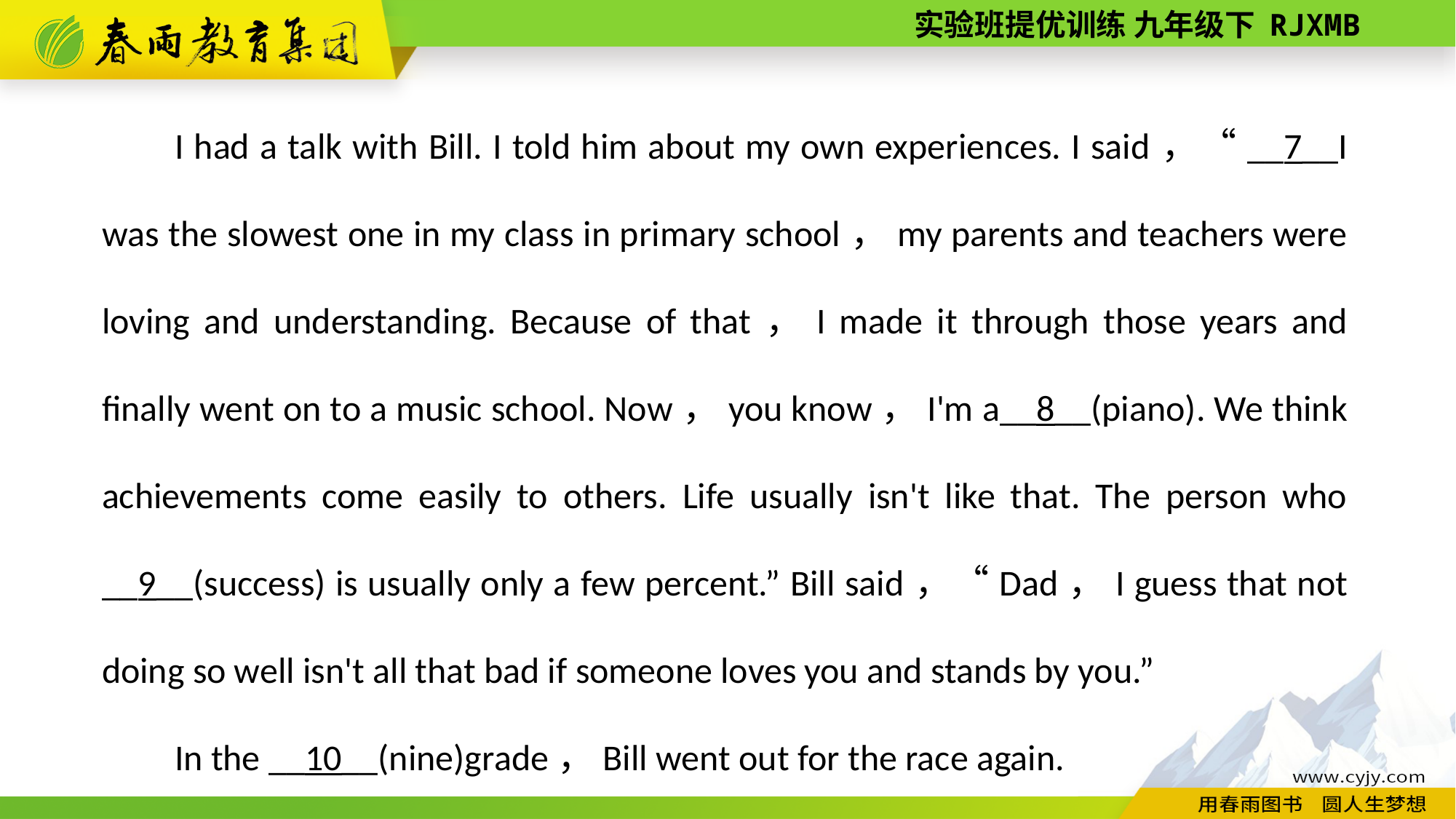

I had a talk with Bill. I told him about my own experiences. I said，“__7__I was the slowest one in my class in primary school，my parents and teachers were loving and understanding. Because of that，I made it through those years and finally went on to a music school. Now，you know，I'm a__8__(piano). We think achievements come easily to others. Life usually isn't like that. The person who __9__(success) is usually only a few percent.” Bill said，“Dad，I guess that not doing so well isn't all that bad if someone loves you and stands by you.”
In the __10__(nine)grade，Bill went out for the race again.